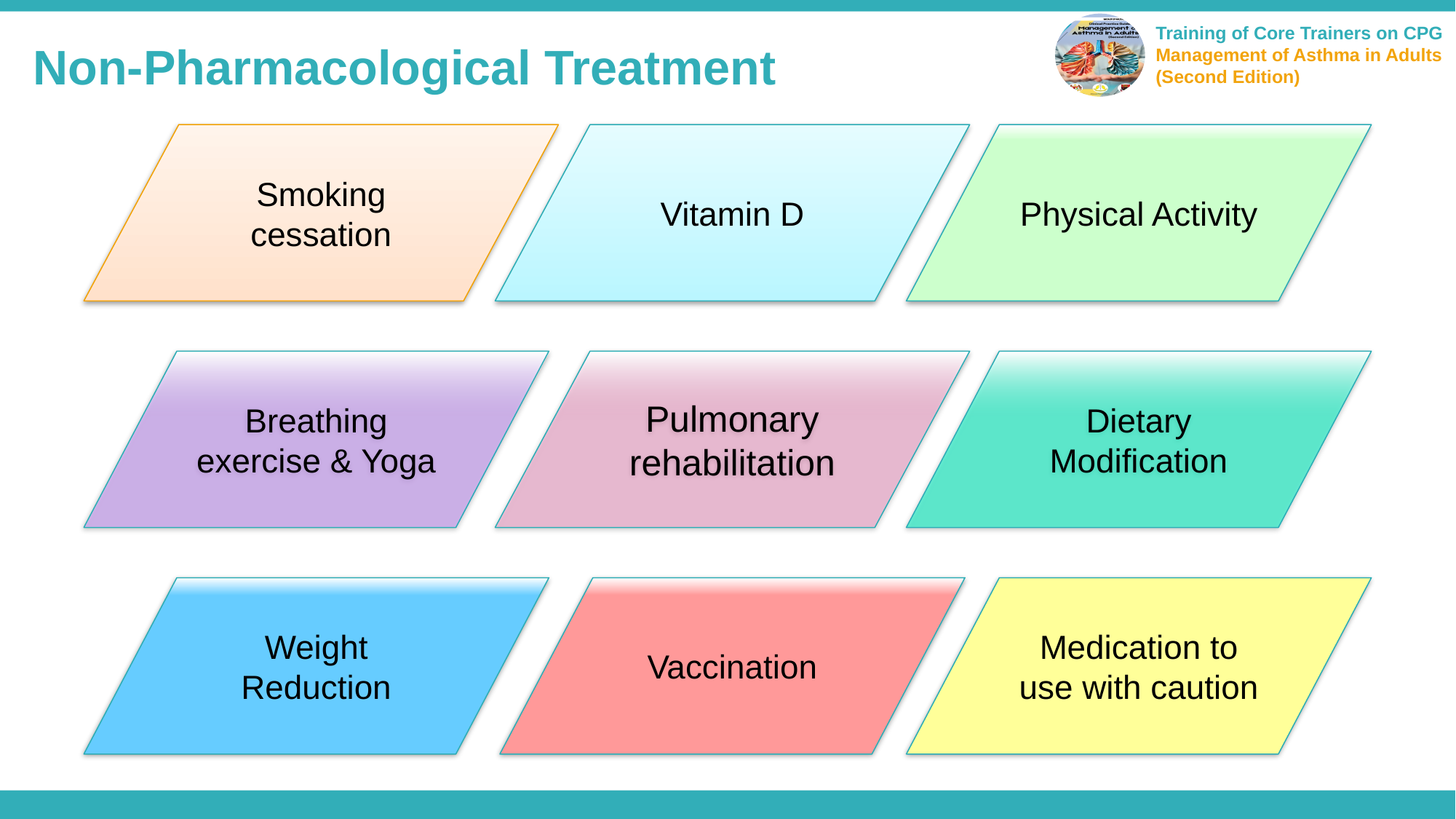

Non-Pharmacological Treatment
Smoking cessation
Vitamin D
Physical Activity
Breathing exercise & Yoga
Pulmonary rehabilitation
Dietary Modification
Weight Reduction
Vaccination
Medication to use with caution